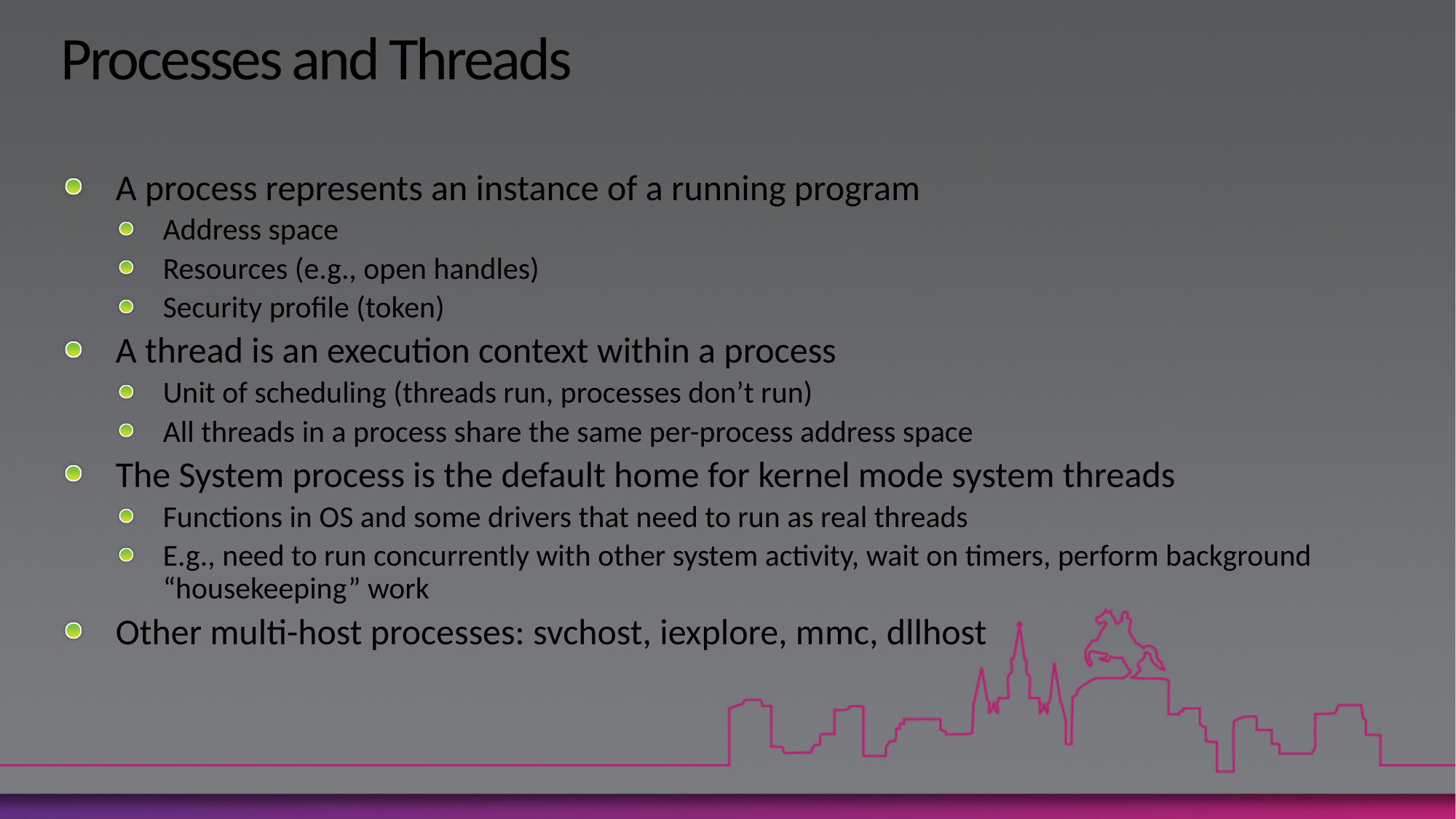

# Processes and Threads
A process represents an instance of a running program
Address space
Resources (e.g., open handles)
Security profile (token)
A thread is an execution context within a process
Unit of scheduling (threads run, processes don’t run)
All threads in a process share the same per-process address space
The System process is the default home for kernel mode system threads
Functions in OS and some drivers that need to run as real threads
E.g., need to run concurrently with other system activity, wait on timers, perform background “housekeeping” work
Other multi-host processes: svchost, iexplore, mmc, dllhost